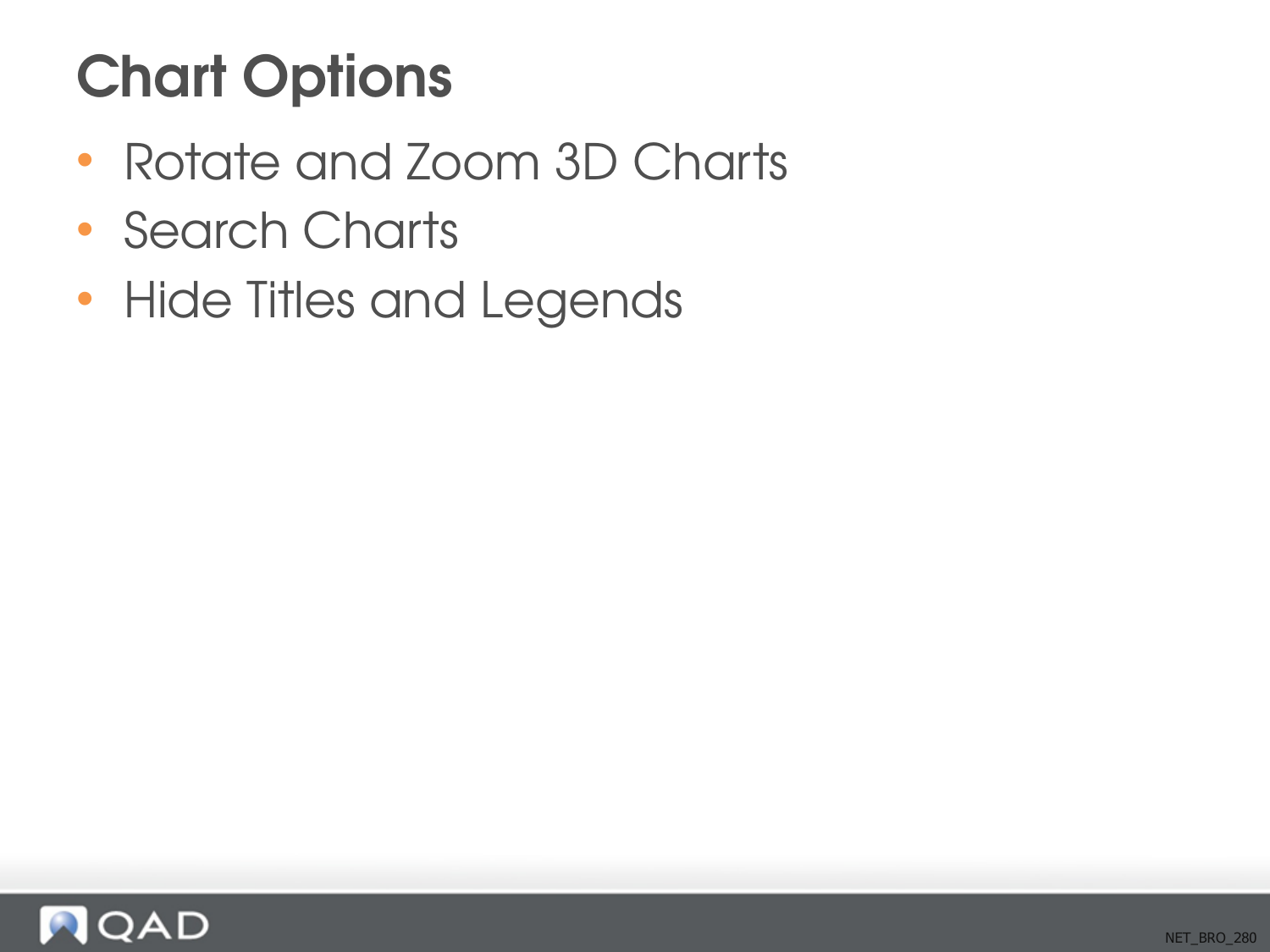

# Chart Options
Rotate and Zoom 3D Charts
Search Charts
Hide Titles and Legends

NET_BRO_280